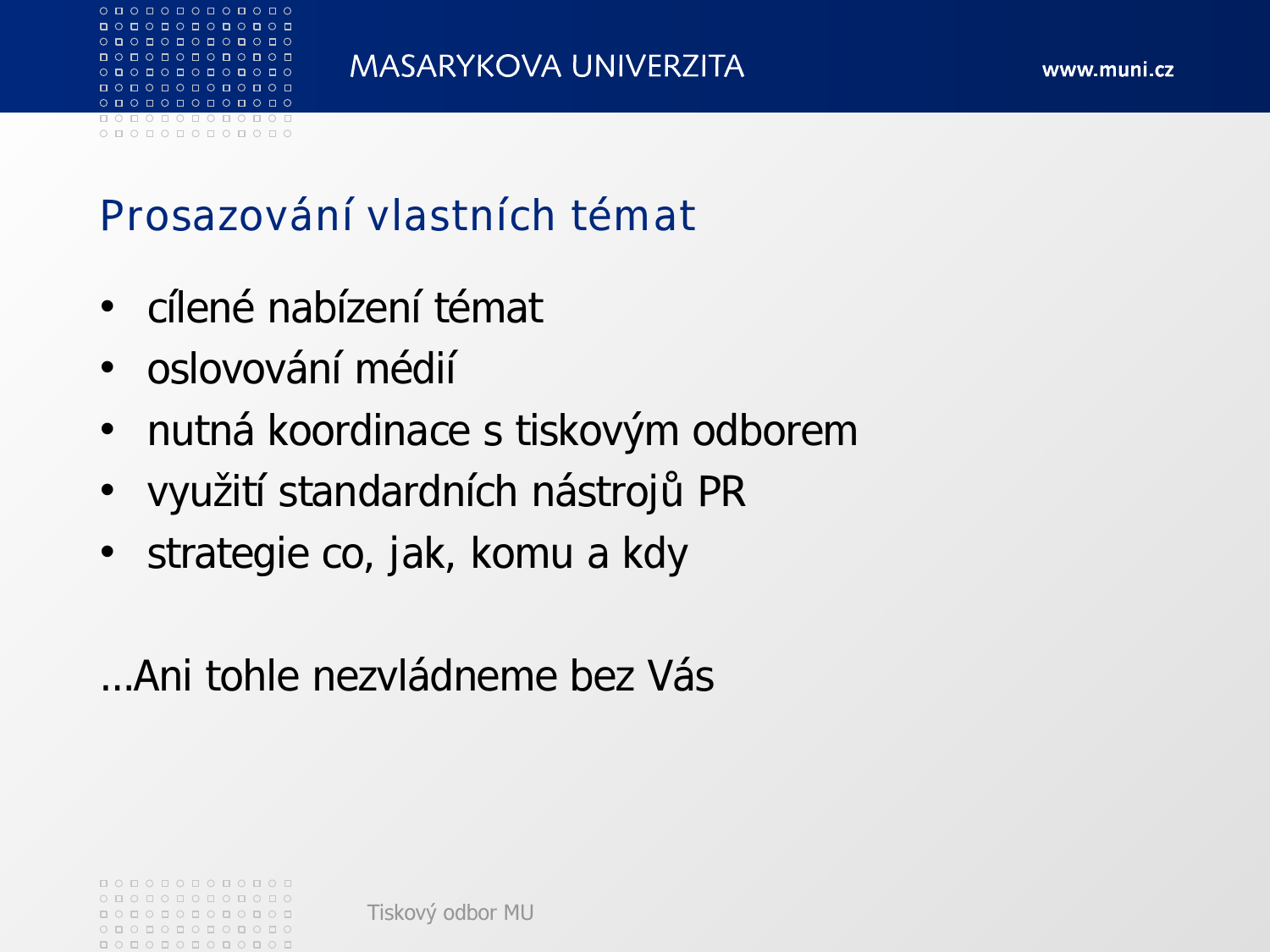

# Prosazování vlastních témat
cílené nabízení témat
oslovování médií
nutná koordinace s tiskovým odborem
využití standardních nástrojů PR
strategie co, jak, komu a kdy

…Ani tohle nezvládneme bez Vás
Tiskový odbor MU